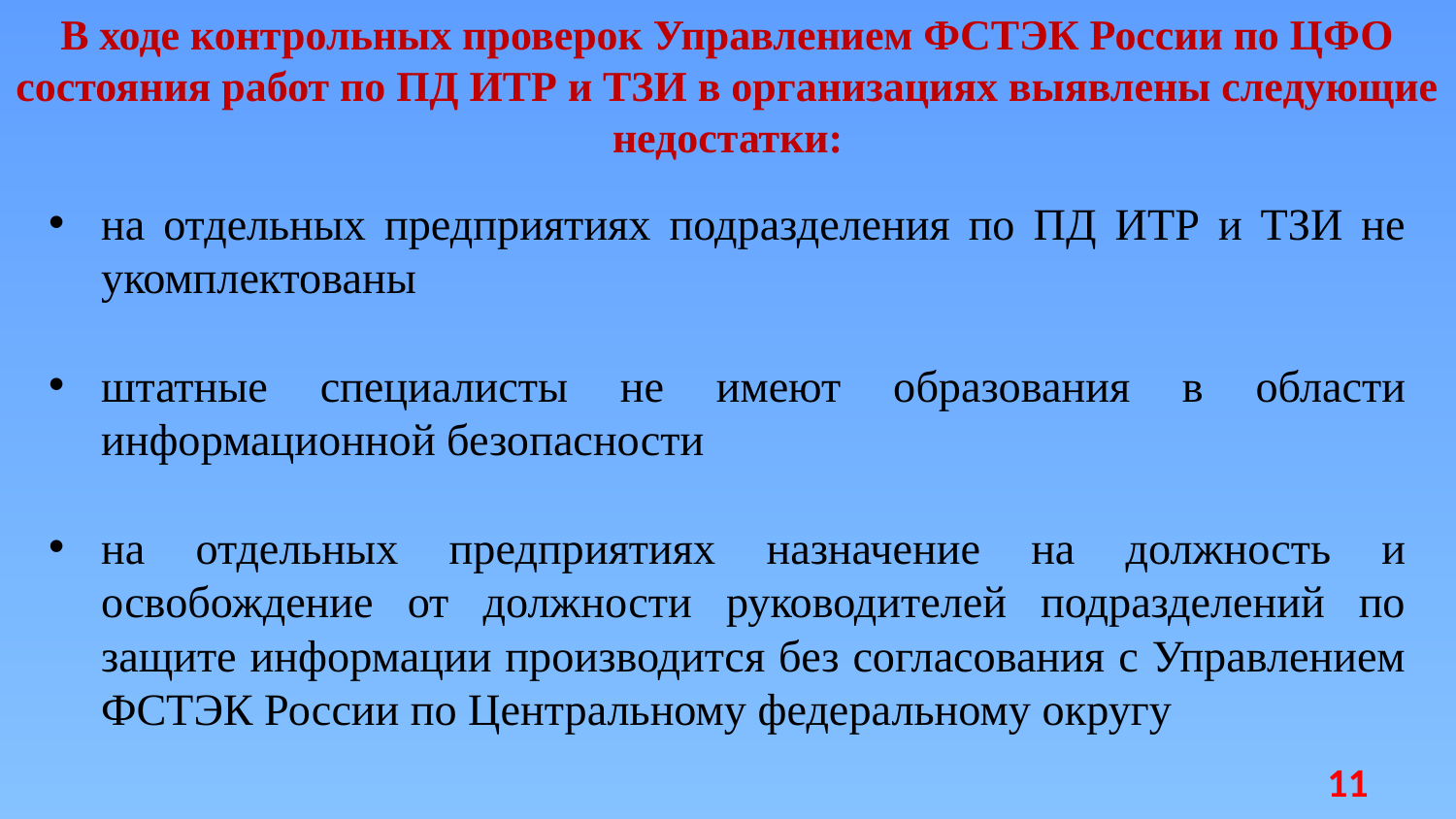

# В ходе контрольных проверок Управлением ФСТЭК России по ЦФО состояния работ по ПД ИТР и ТЗИ в организациях выявлены следующие недостатки:
на отдельных предприятиях подразделения по ПД ИТР и ТЗИ не укомплектованы

штатные специалисты не имеют образования в области информационной безопасности

на отдельных предприятиях назначение на должность и освобождение от должности руководителей подразделений по защите информации производится без согласования с Управлением ФСТЭК России по Центральному федеральному округу

11